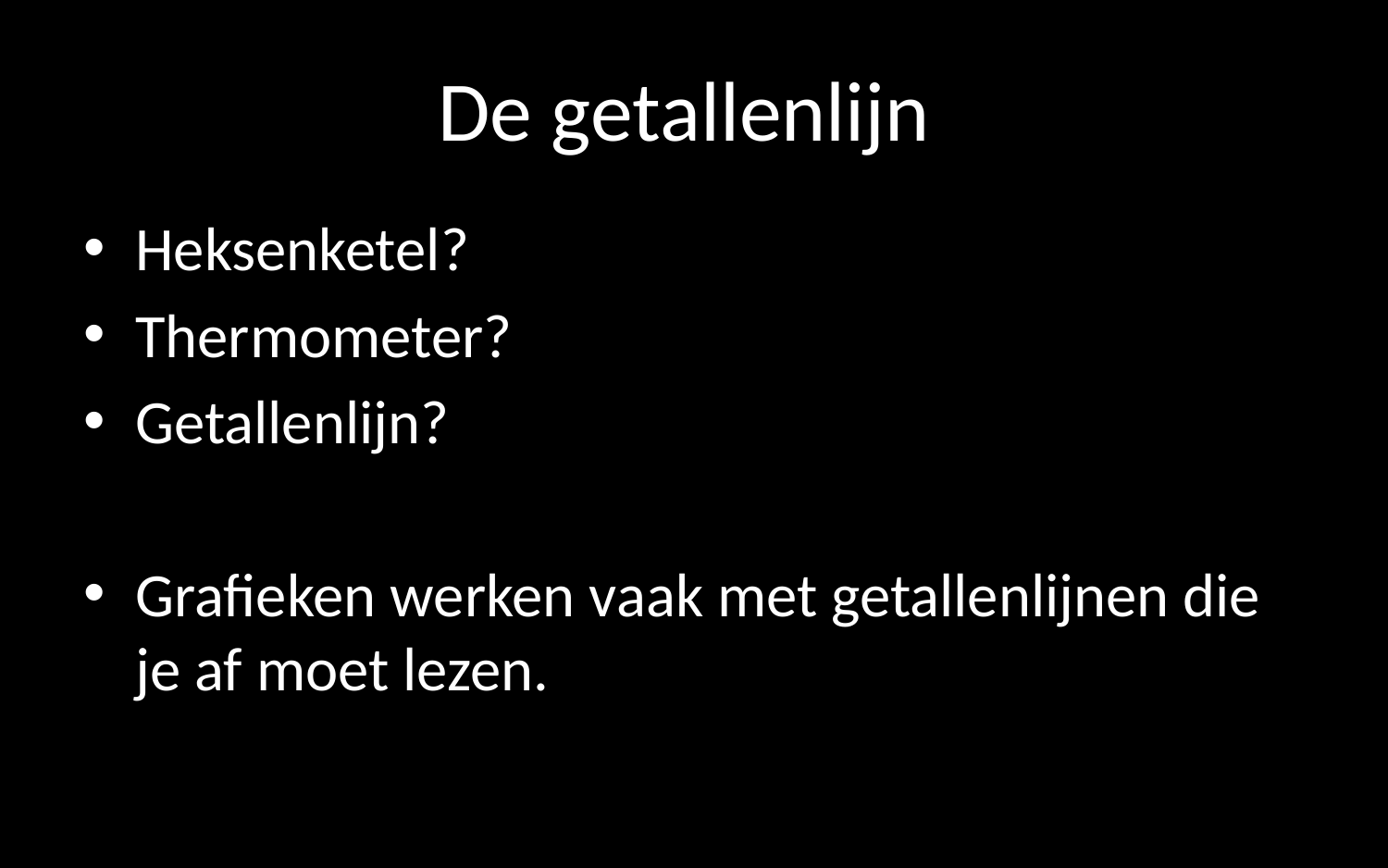

# De getallenlijn
Heksenketel?
Thermometer?
Getallenlijn?

Grafieken werken vaak met getallenlijnen die je af moet lezen.